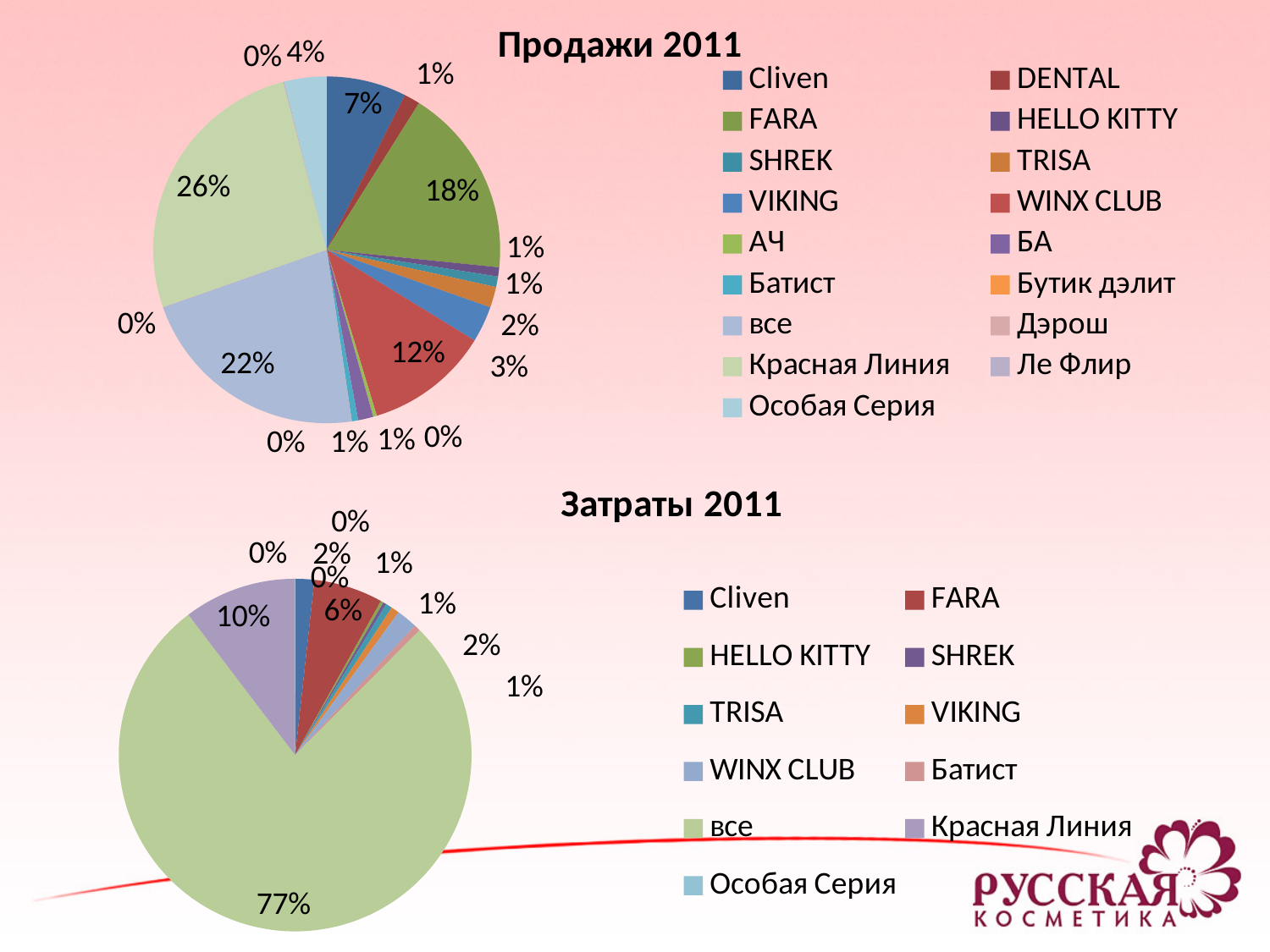

### Chart:

| Category | Продажи 2011 |
|---|---|
| Cliven | 120901991.1009999 |
| DENTAL | 24141197.062999997 |
| FARA | 286736711.52000034 |
| HELLO KITTY | 13885735.326000001 |
| SHREK | 15823532.965000018 |
| TRISA | 31414689.333000015 |
| VIKING | 54685874.97099997 |
| WINX CLUB | 187802888.83399978 |
| АЧ | 5586047.029 |
| БА | 22990821.01199999 |
| Батист | 9395392.134999985 |
| Бутик дэлит | 106344.10499999998 |
| все | 355679521.0 |
| Дэрош | 482092.718 |
| Красная Линия | 427424808.38500035 |
| Ле Флир | 1367533.392000003 |
| Особая Серия | 63736517.74299994 |

### Chart:

| Category | Затраты 2011 |
|---|---|
| Cliven | 2205251.9322999977 |
| FARA | 8007304.021249998 |
| HELLO KITTY | 313743.7741 |
| SHREK | 374379.01080000005 |
| TRISA | 748637.0 |
| VIKING | 940726.52 |
| WINX CLUB | 2419493.5641489998 |
| Батист | 741086.2225999988 |
| все | 97450605.68850647 |
| Красная Линия | 13025779.438200003 |
| Особая Серия | 28225.22 |